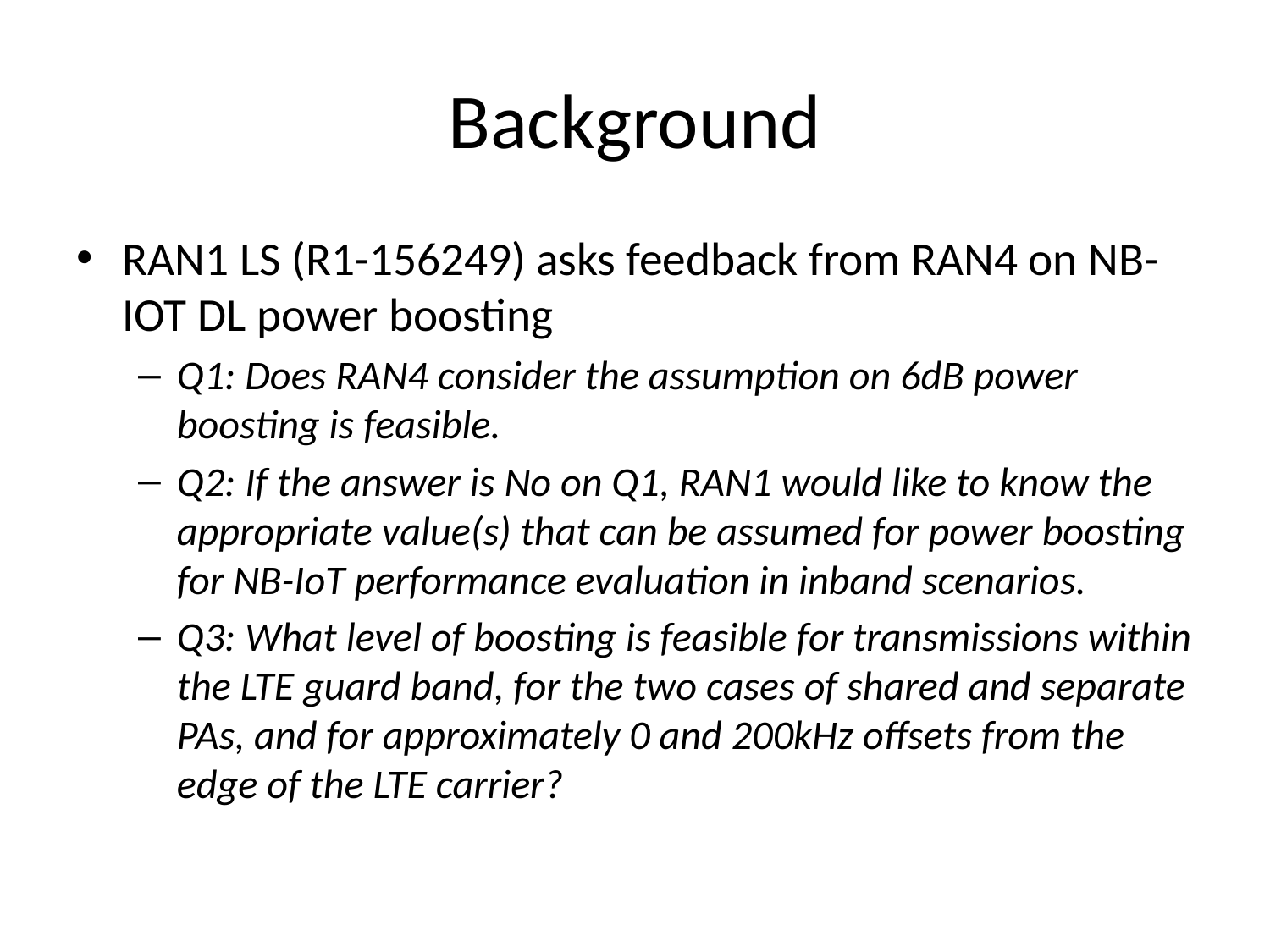

# Background
RAN1 LS (R1-156249) asks feedback from RAN4 on NB-IOT DL power boosting
Q1: Does RAN4 consider the assumption on 6dB power boosting is feasible.
Q2: If the answer is No on Q1, RAN1 would like to know the appropriate value(s) that can be assumed for power boosting for NB-IoT performance evaluation in inband scenarios.
Q3: What level of boosting is feasible for transmissions within the LTE guard band, for the two cases of shared and separate PAs, and for approximately 0 and 200kHz offsets from the edge of the LTE carrier?